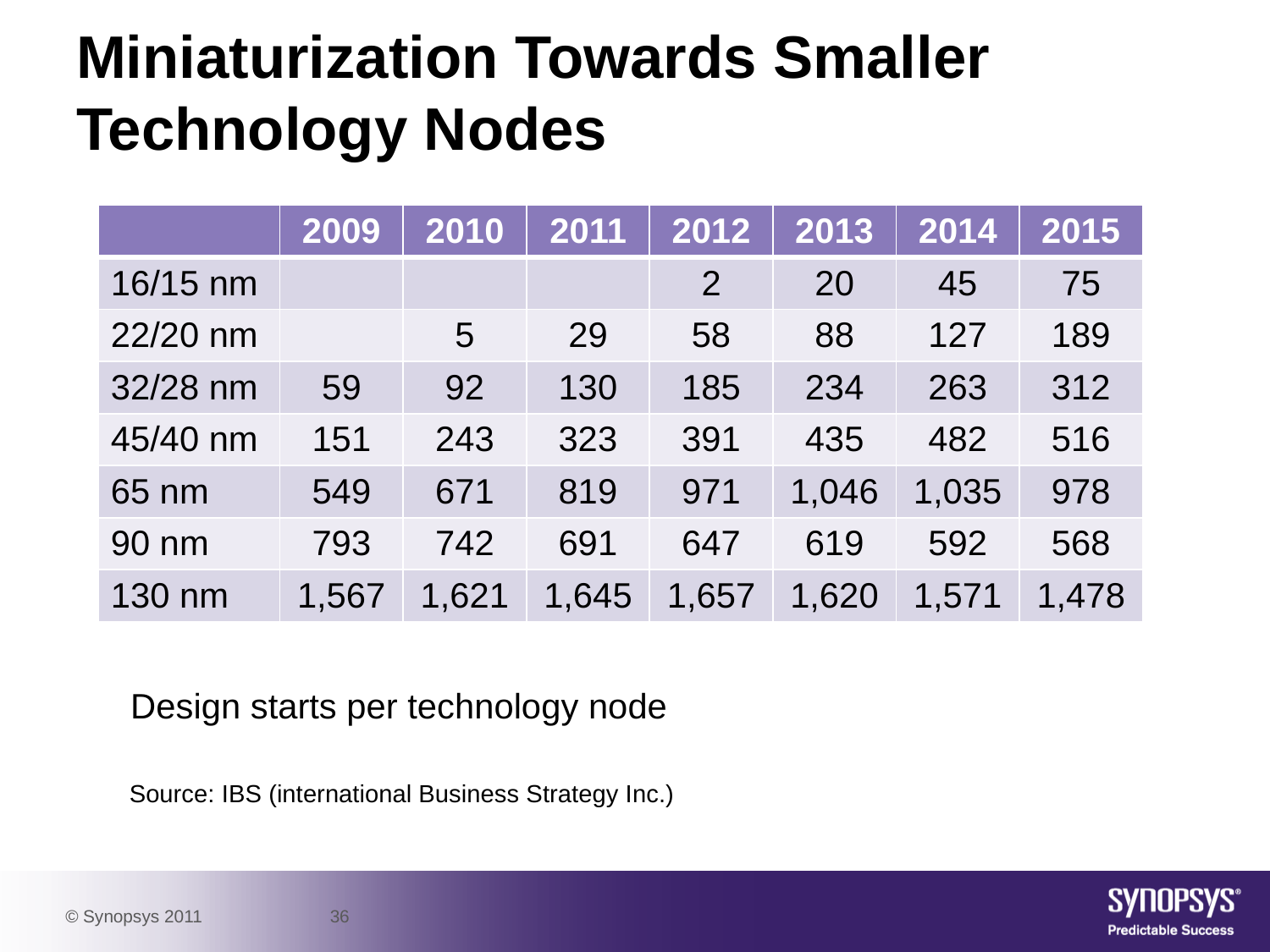

# Miniaturization Towards Smaller Technology Nodes

|  | 2009 | 2010 | 2011 | 2012 | 2013 | 2014 | 2015 |
| --- | --- | --- | --- | --- | --- | --- | --- |
| 16/15 nm |  |  |  | 2 | 20 | 45 | 75 |
| 22/20 nm |  | 5 | 29 | 58 | 88 | 127 | 189 |
| 32/28 nm | 59 | 92 | 130 | 185 | 234 | 263 | 312 |
| 45/40 nm | 151 | 243 | 323 | 391 | 435 | 482 | 516 |
| 65 nm | 549 | 671 | 819 | 971 | 1,046 | 1,035 | 978 |
| 90 nm | 793 | 742 | 691 | 647 | 619 | 592 | 568 |
| 130 nm | 1,567 | 1,621 | 1,645 | 1,657 | 1,620 | 1,571 | 1,478 |
Design starts per technology node
Source: IBS (international Business Strategy Inc.)